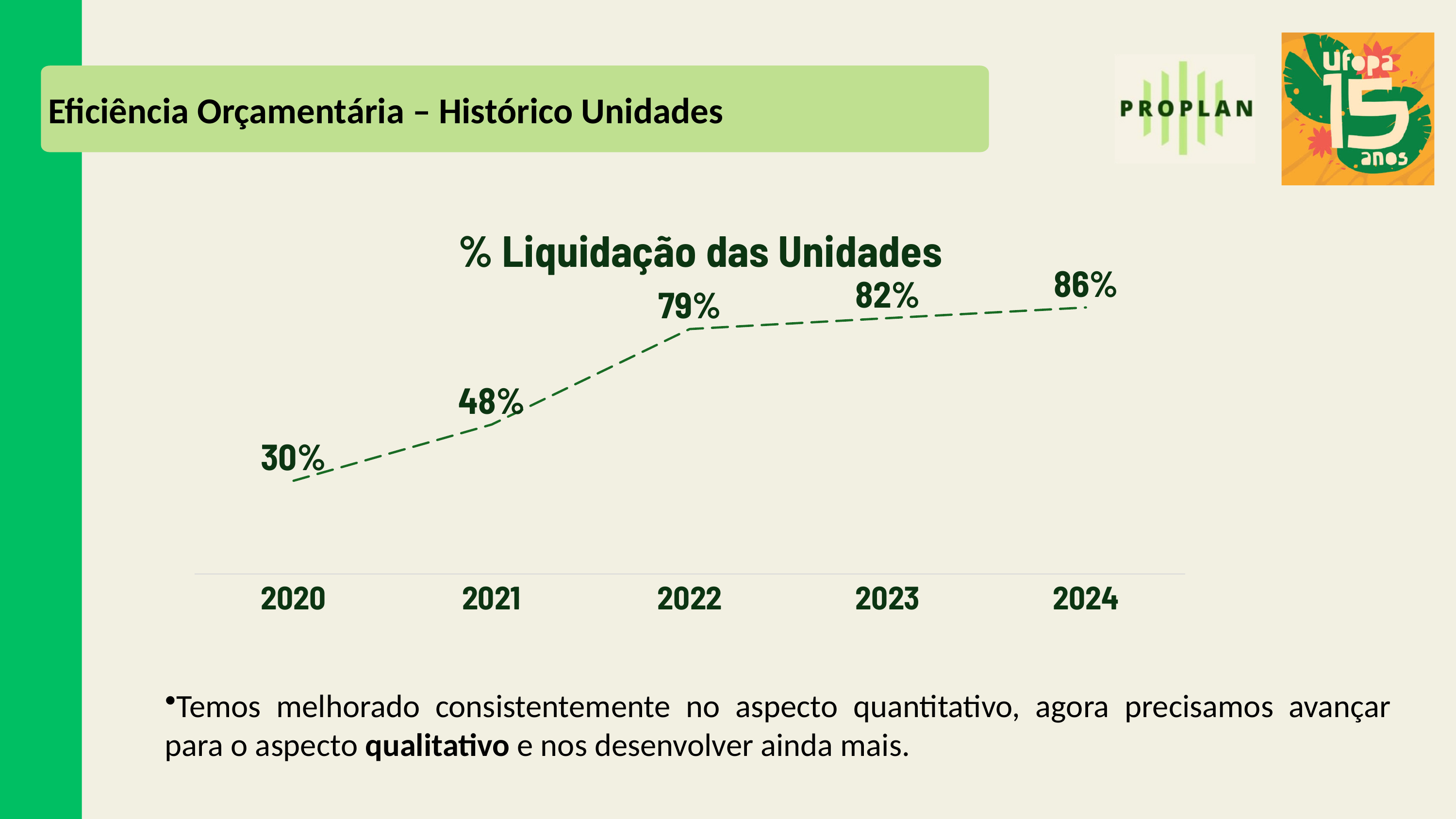

Eficiência Orçamentária – Histórico Unidades

### Chart: % Liquidação das Unidades

| Category | Total Geral |
|---|---|
| 2020 | 0.2997629363468698 |
| 2021 | 0.4804499819530637 |
| 2022 | 0.7873341709937903 |
| 2023 | 0.8224702186274732 |
| 2024 | 0.8566506054691544 |
Temos melhorado consistentemente no aspecto quantitativo, agora precisamos avançar para o aspecto qualitativo e nos desenvolver ainda mais.